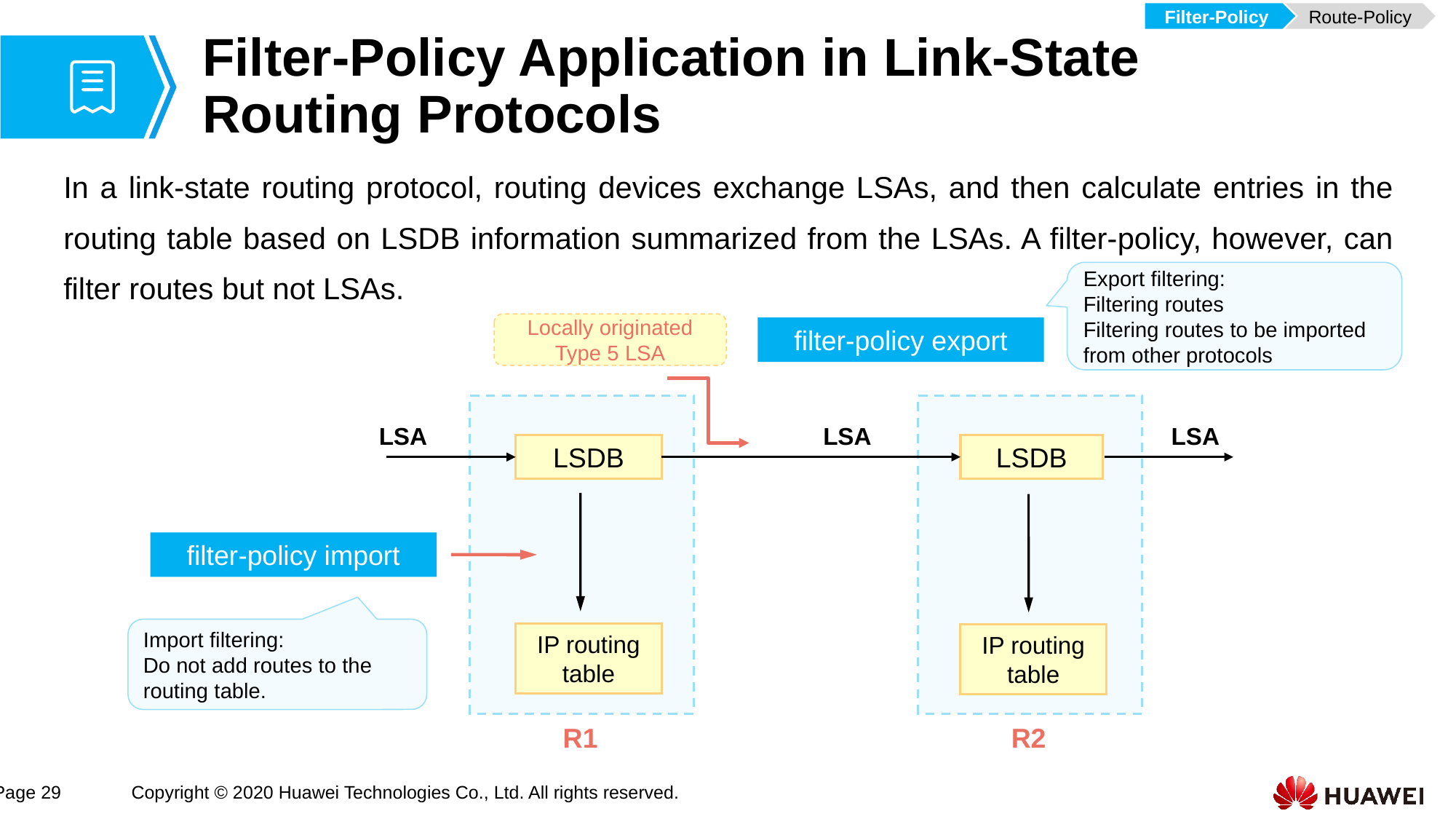

Filter-Policy
Route-Policy
# Filter-Policy Application in Link-State Routing Protocols
In a link-state routing protocol, routing devices exchange LSAs, and then calculate entries in the routing table based on LSDB information summarized from the LSAs. A filter-policy, however, can filter routes but not LSAs.
Export filtering:
Filtering routes
Filtering routes to be imported from other protocols
Locally originated Type 5 LSA
filter-policy export

LSA
LSA
LSA
LSDB
LSDB

filter-policy import
Import filtering:
Do not add routes to the routing table.
IP routing table
IP routing table
R1
R2